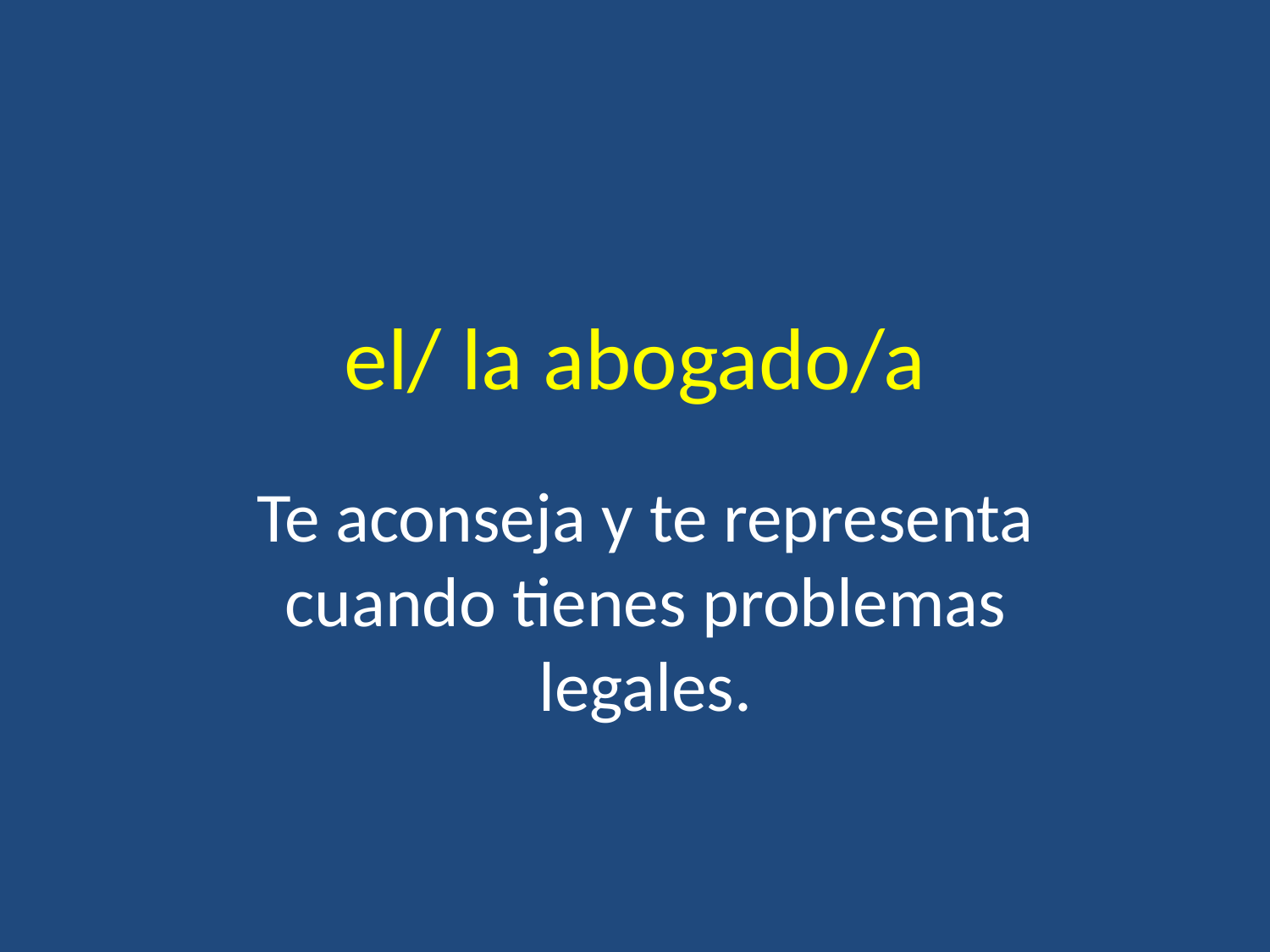

# el/ la abogado/a
Te aconseja y te representa cuando tienes problemas legales.